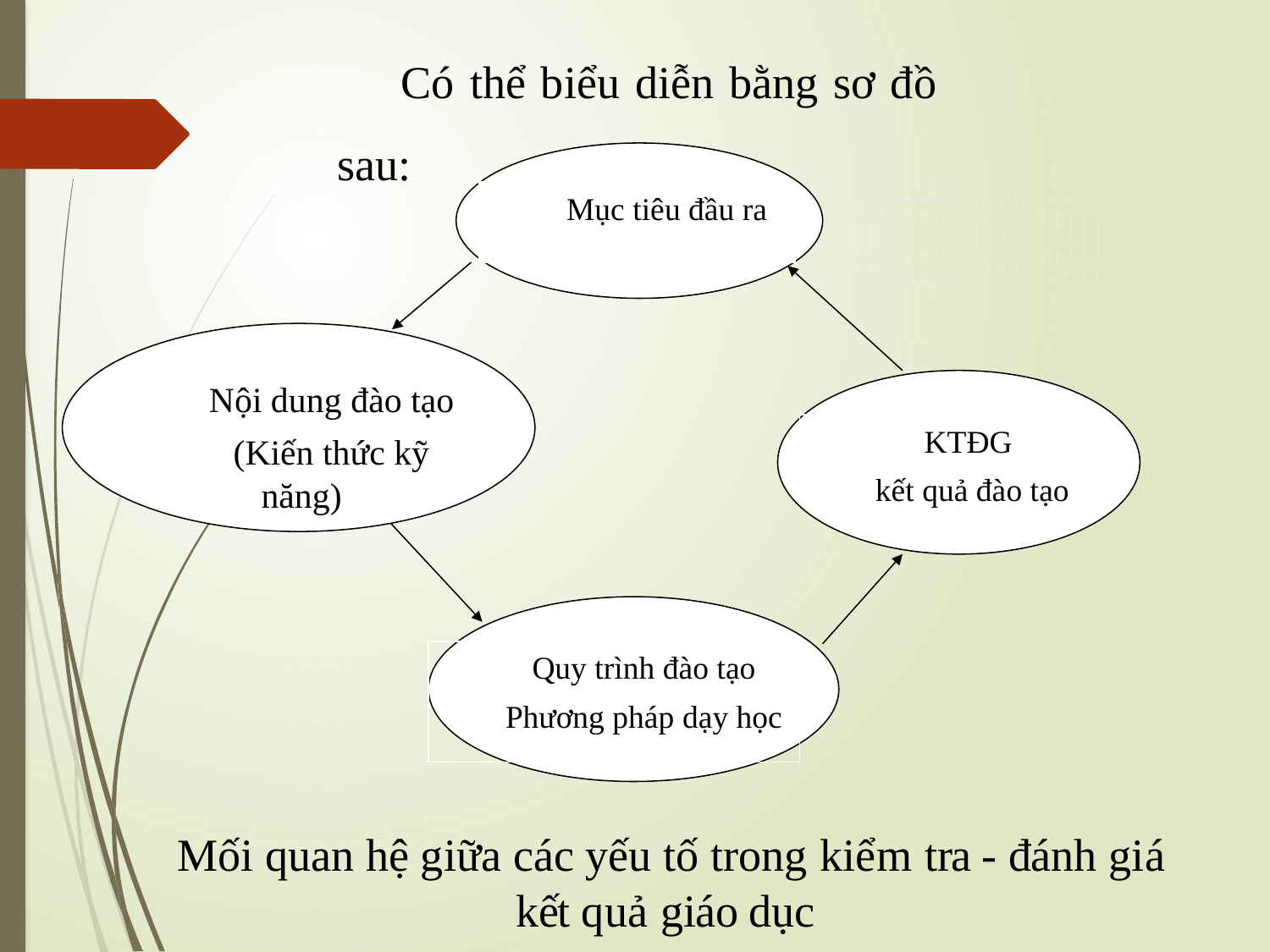

Có thể biểu diễn bằng sơ đồ sau:

Mục tiêu đầu ra

Nội dung đào tạo
(Kiến thức kỹ năng)
KTĐG
kết quả đào tạo

Quy trình đào tạo
Phương pháp dạy học
 Mối quan hệ giữa các yếu tố trong kiểm tra - đánh giá kết quả giáo dục